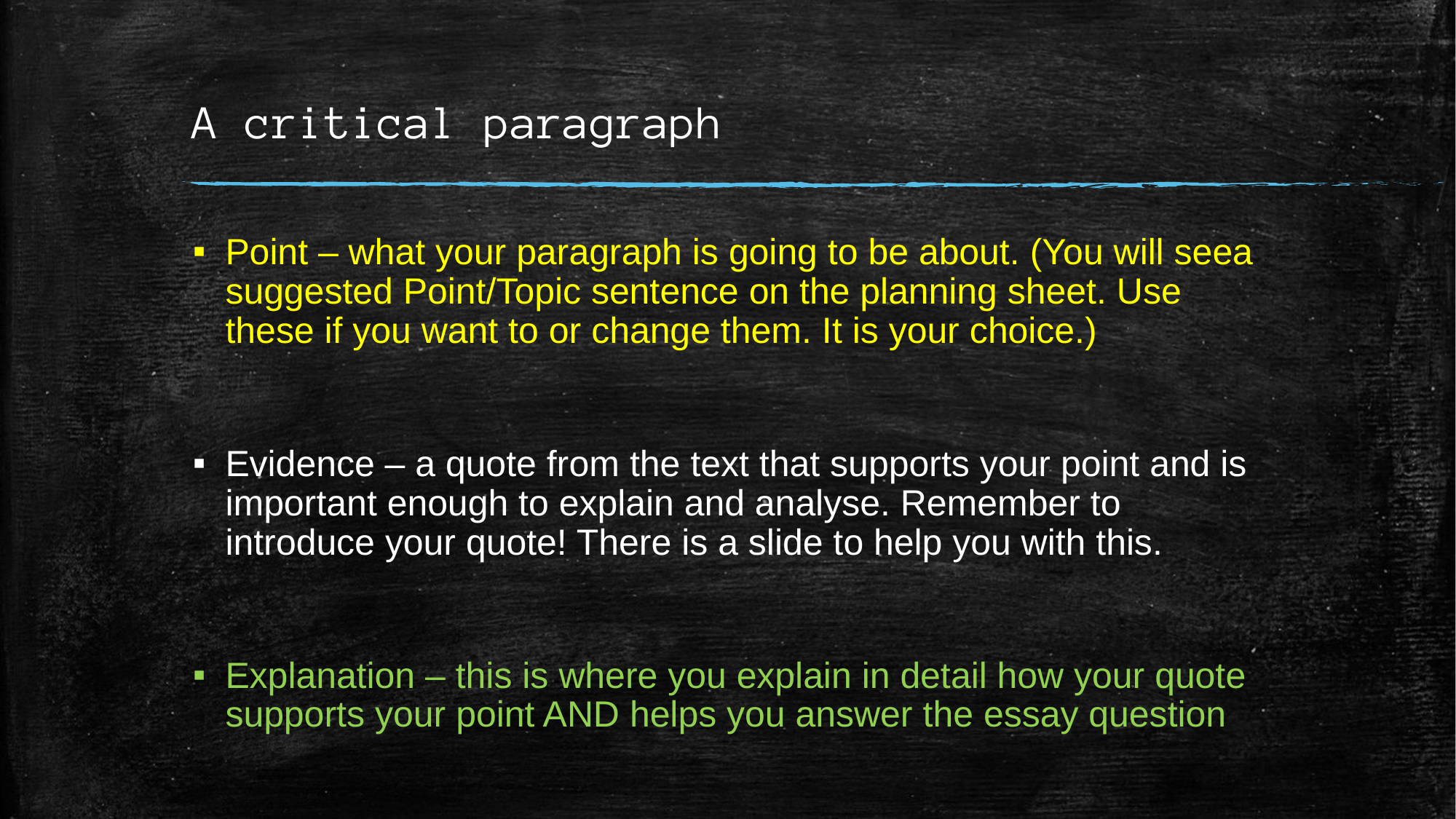

# A critical paragraph
Point – what your paragraph is going to be about. (You will seea suggested Point/Topic sentence on the planning sheet. Use these if you want to or change them. It is your choice.)

Evidence – a quote from the text that supports your point and is important enough to explain and analyse. Remember to introduce your quote! There is a slide to help you with this.

Explanation – this is where you explain in detail how your quote supports your point AND helps you answer the essay question